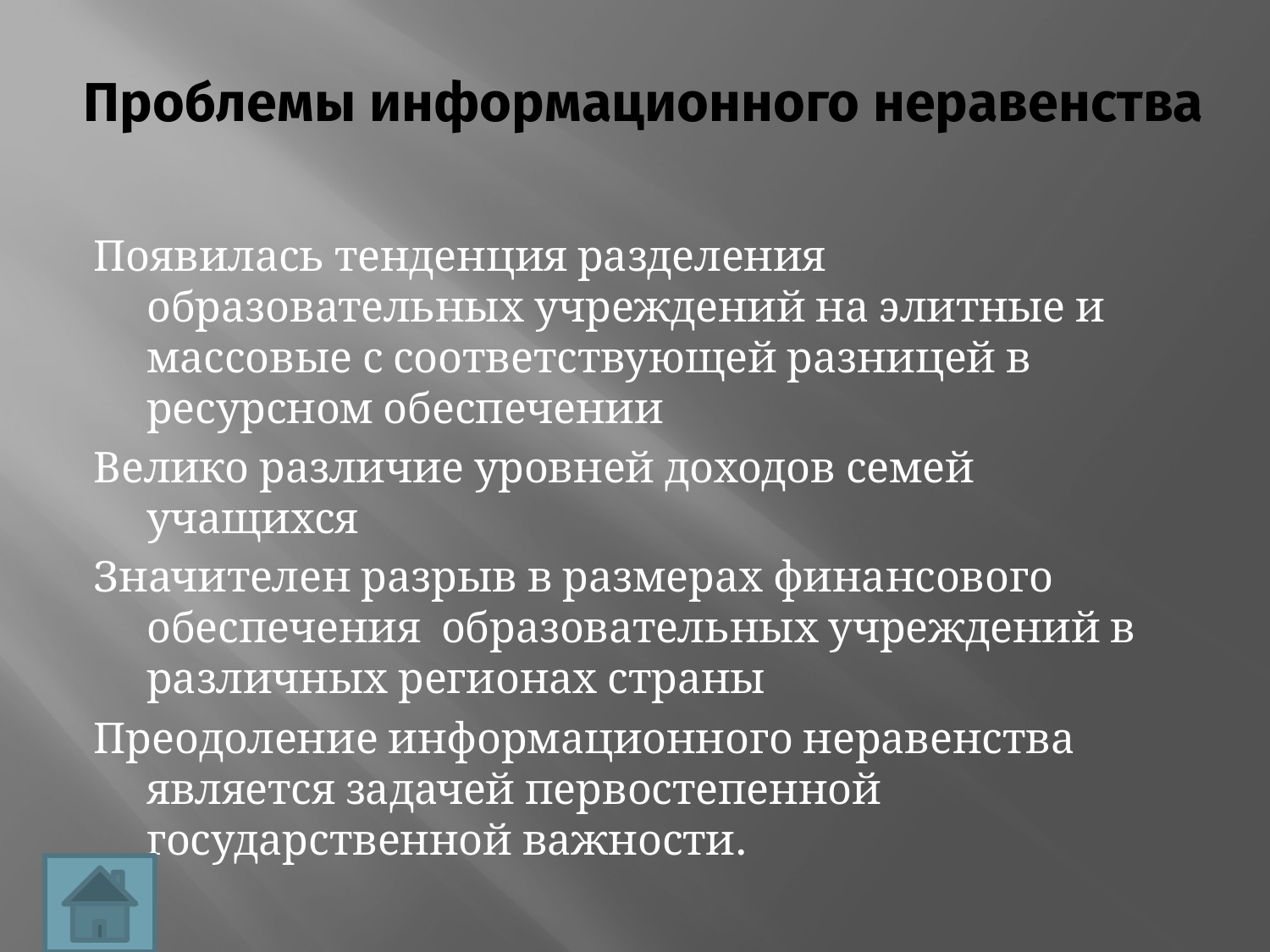

# Проблемы информационного неравенства
Появилась тенденция разделения образовательных учреждений на элитные и массовые с соответствующей разницей в ресурсном обеспечении
Велико различие уровней доходов семей учащихся
Значителен разрыв в размерах финансового обеспечения  образовательных учреждений в различных регионах страны
Преодоление информационного неравенства является задачей первостепенной государственной важности.